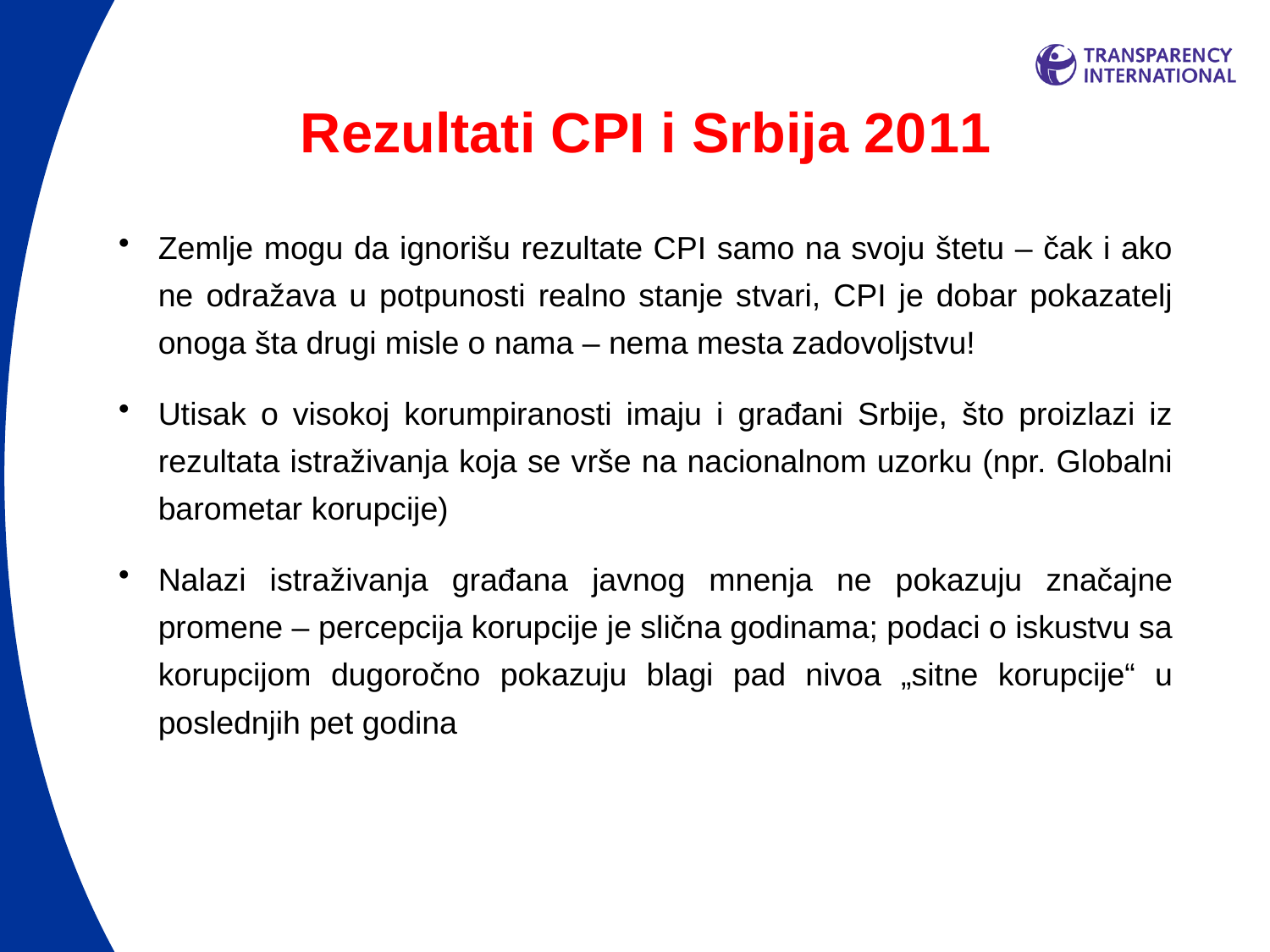

# Rezultati CPI i Srbija 2011
Zemlje mogu da ignorišu rezultate CPI samo na svoju štetu – čak i ako ne odražava u potpunosti realno stanje stvari, CPI je dobar pokazatelj onoga šta drugi misle o nama – nema mesta zadovoljstvu!
Utisak o visokoj korumpiranosti imaju i građani Srbije, što proizlazi iz rezultata istraživanja koja se vrše na nacionalnom uzorku (npr. Globalni barometar korupcije)
Nalazi istraživanja građana javnog mnenja ne pokazuju značajne promene – percepcija korupcije je slična godinama; podaci o iskustvu sa korupcijom dugoročno pokazuju blagi pad nivoa „sitne korupcije“ u poslednjih pet godina